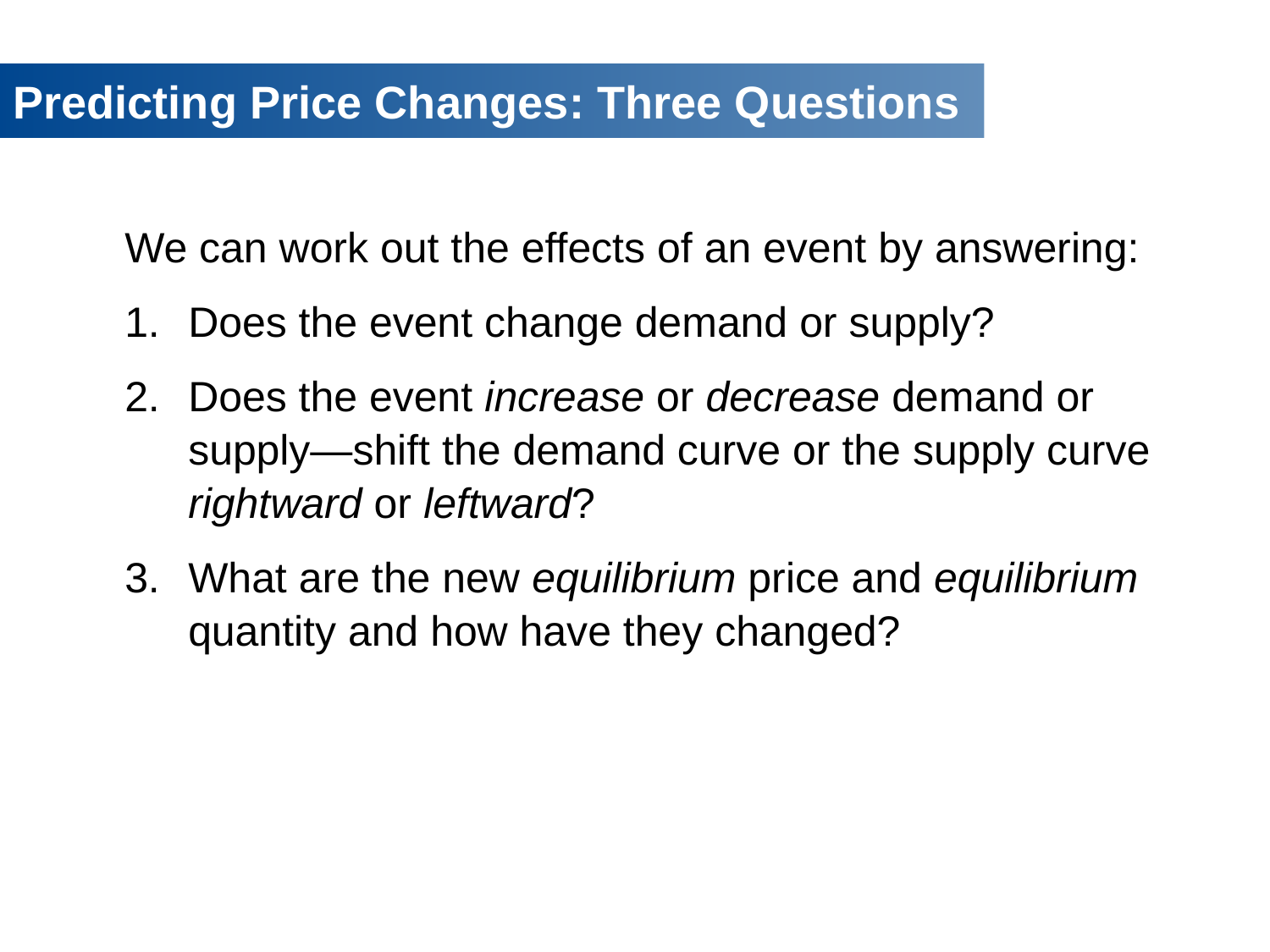

# Predicting Price Changes: Three Questions
We can work out the effects of an event by answering:
Does the event change demand or supply?
Does the event increase or decrease demand or supply—shift the demand curve or the supply curve rightward or leftward?
What are the new equilibrium price and equilibrium quantity and how have they changed?